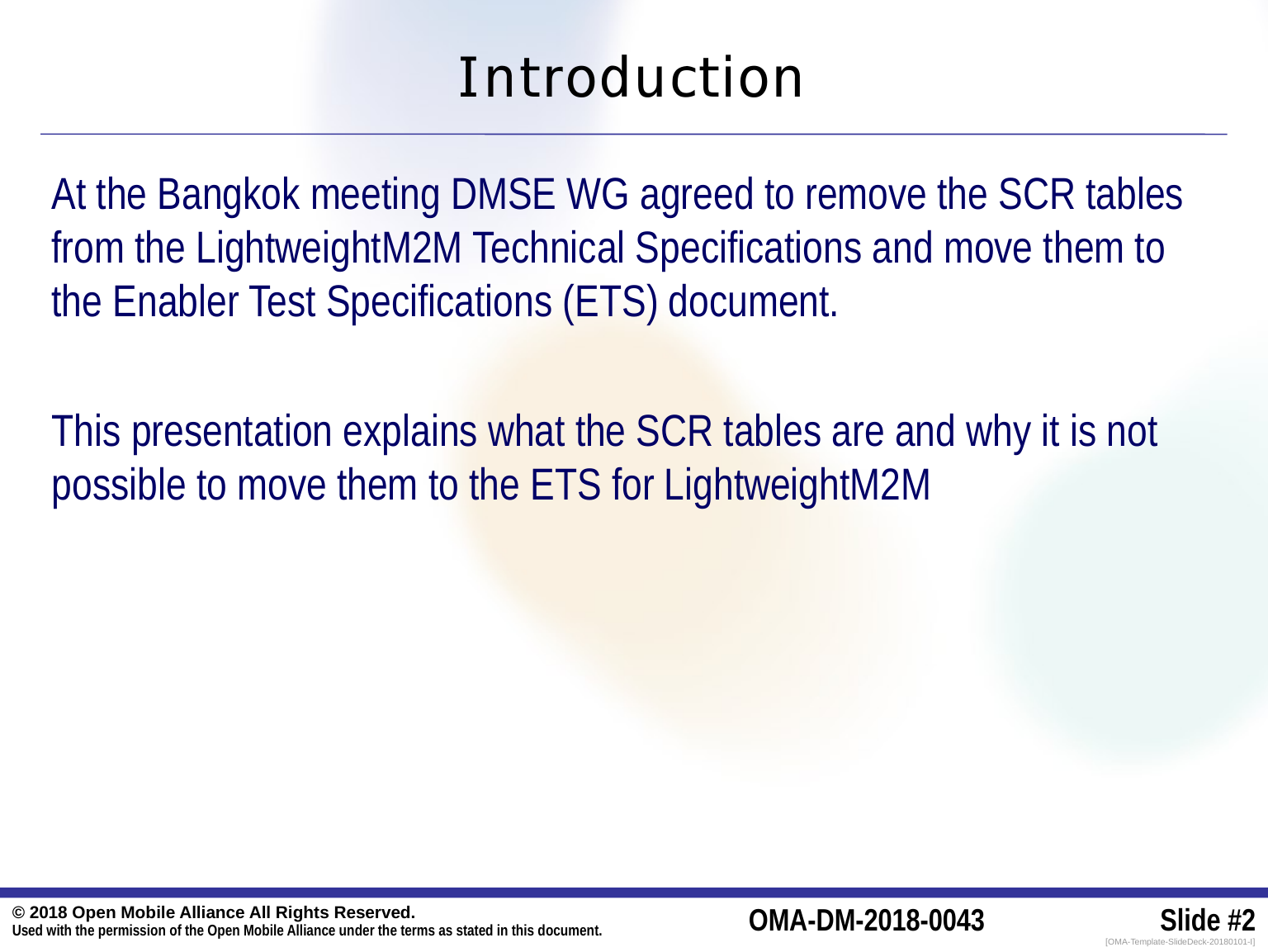

# Introduction
At the Bangkok meeting DMSE WG agreed to remove the SCR tables from the LightweightM2M Technical Specifications and move them to the Enabler Test Specifications (ETS) document.

This presentation explains what the SCR tables are and why it is not possible to move them to the ETS for LightweightM2M